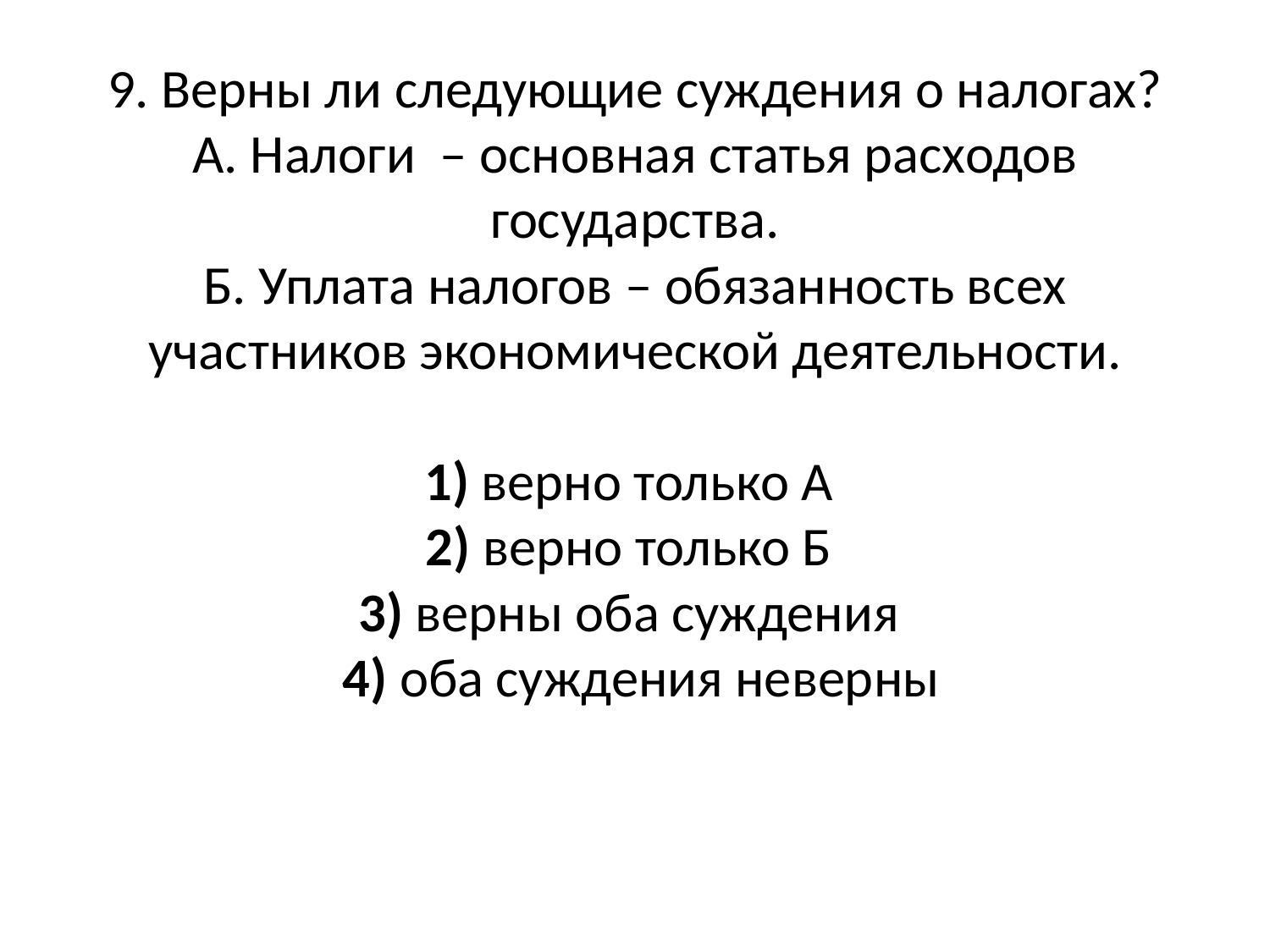

# 9. Верны ли следующие суждения о налогах? А. Налоги  – основная статья расходов государства. Б. Уплата налогов – обязанность всех участников экономической деятельности.     1) верно только А    2) верно только Б    3) верны оба суждения    4) оба суждения неверны